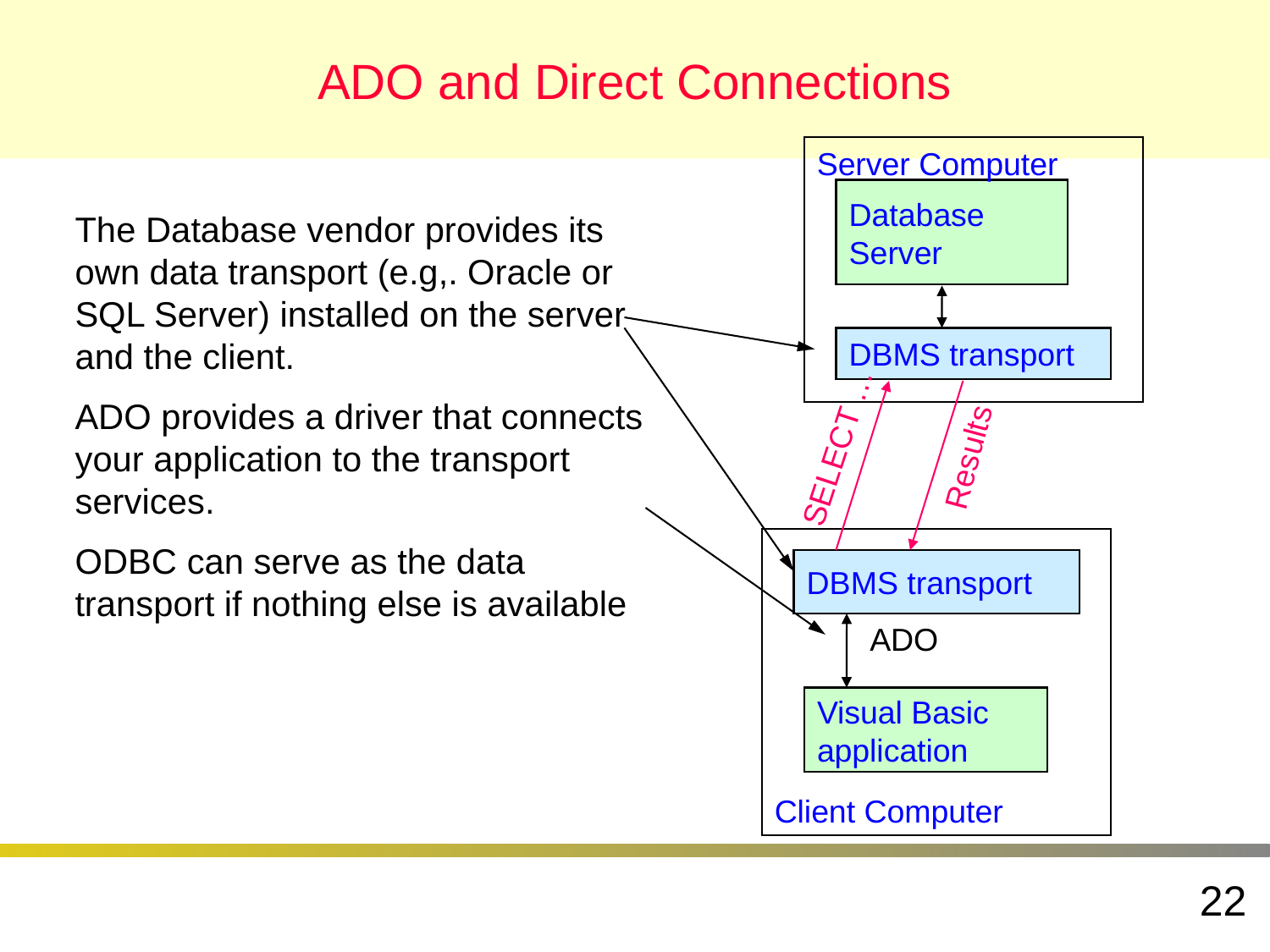

# ADO and Direct Connections
Server Computer
Database
Server
The Database vendor provides its own data transport (e.g,. Oracle or SQL Server) installed on the server and the client.
ADO provides a driver that connects your application to the transport services.
ODBC can serve as the data transport if nothing else is available

DBMS transport

SELECT …
Results

Client Computer
DBMS transport

ADO
Visual Basic
application
22